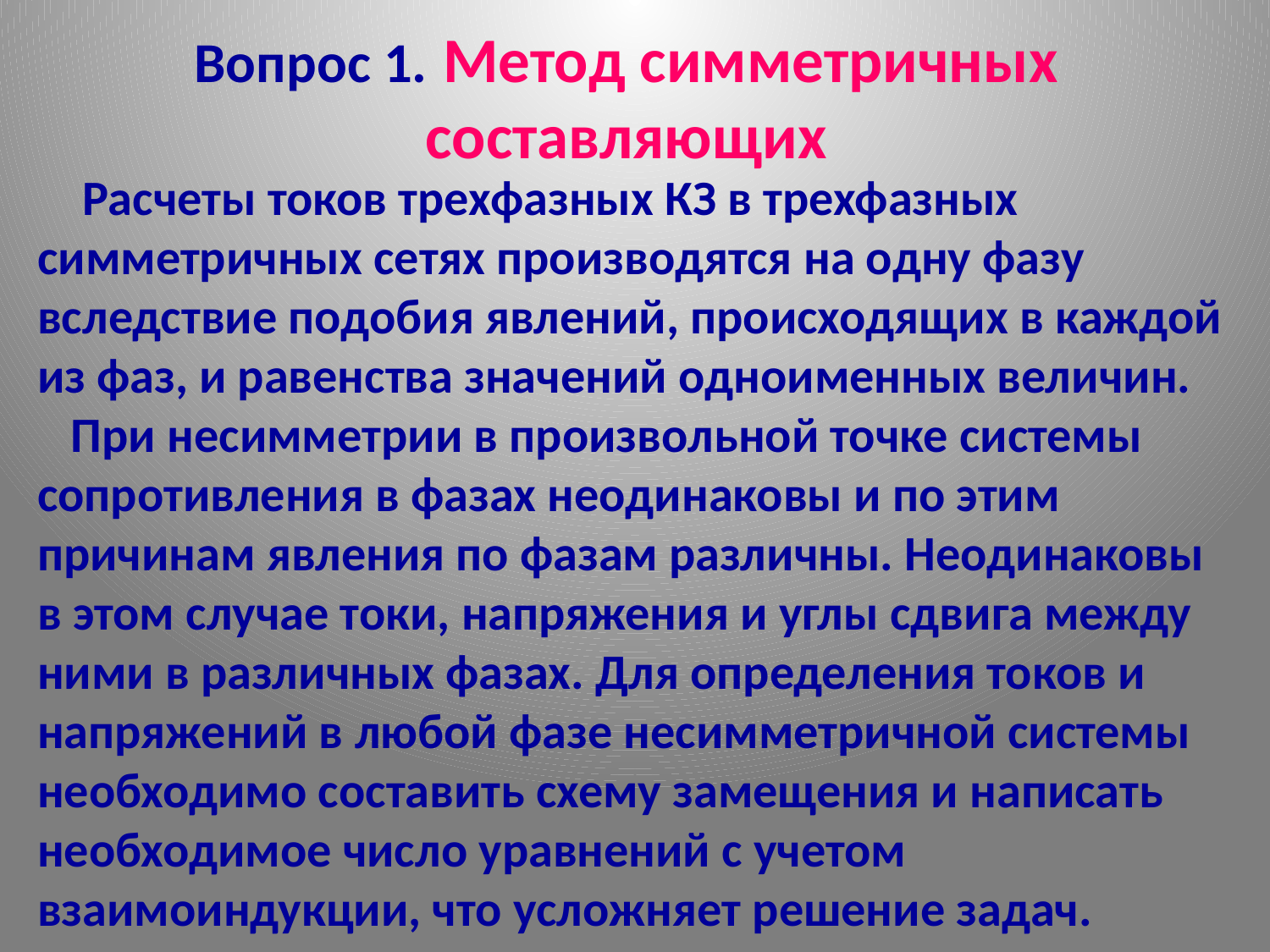

# Вопрос 1. Метод симметричных составляющих
    Расчеты токов трехфазных КЗ в трехфазных симметричных сетях производятся на одну фазу вследствие подобия явлений, происходящих в каждой из фаз, и равенства значений одноименных величин.
   При несимметрии в произвольной точке системы сопротивления в фазах неодинаковы и по этим причинам явления по фазам различны. Неодинаковы в этом случае токи, напряжения и углы сдвига между ними в различных фазах. Для определения токов и напряжений в любой фазе несимметричной системы необходимо составить схему замещения и написать необходимое число уравнений с учетом взаимоиндукции, что усложняет решение задач.